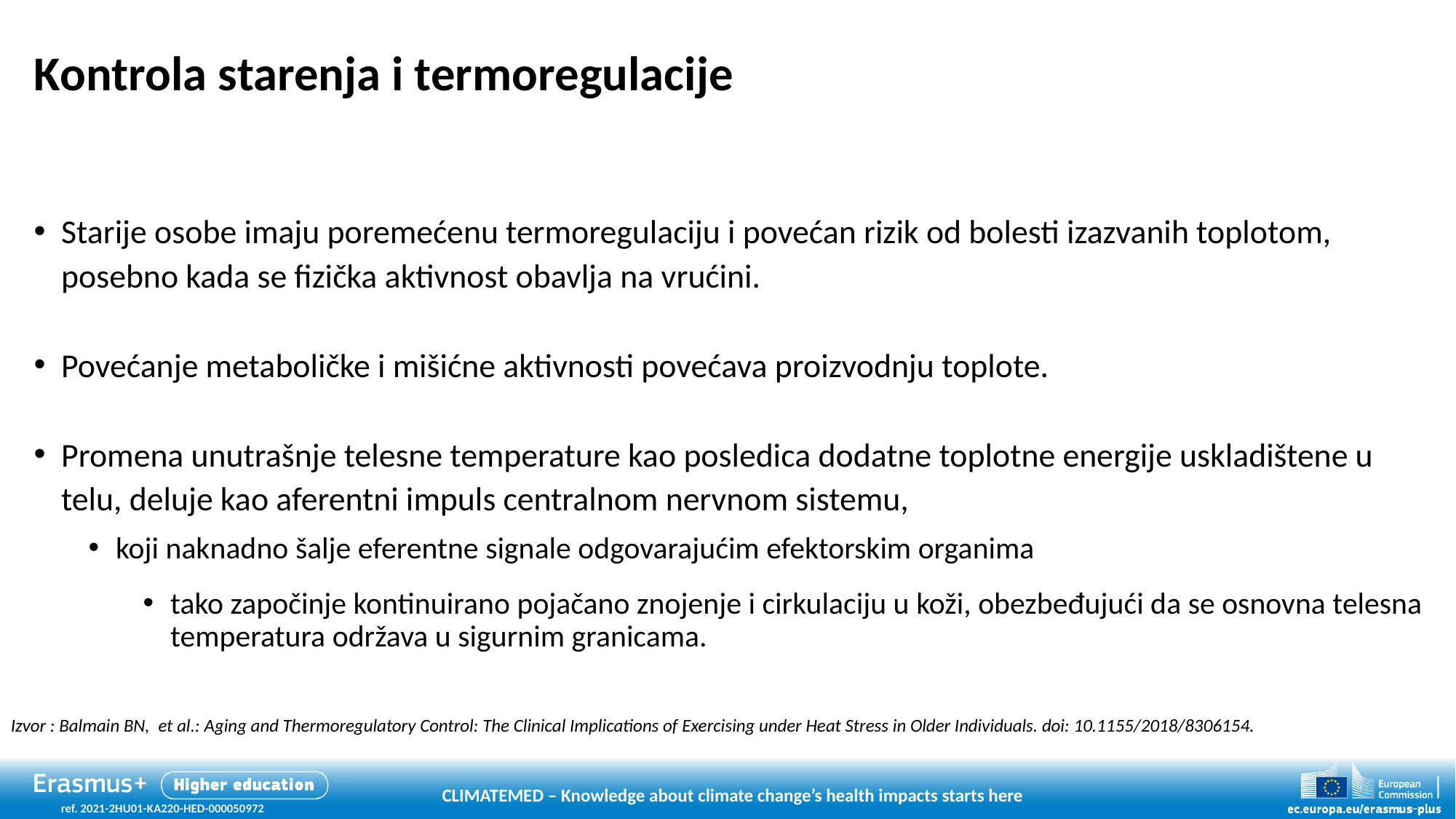

# Kontrola starenja i termoregulacije
Starije osobe imaju poremećenu termoregulaciju i povećan rizik od bolesti izazvanih toplotom, posebno kada se fizička aktivnost obavlja na vrućini.
Povećanje metaboličke i mišićne aktivnosti povećava proizvodnju toplote.
Promena unutrašnje telesne temperature kao posledica dodatne toplotne energije uskladištene u telu, deluje kao aferentni impuls centralnom nervnom sistemu,
koji naknadno šalje eferentne signale odgovarajućim efektorskim organima
tako započinje kontinuirano pojačano znojenje i cirkulaciju u koži, obezbeđujući da se osnovna telesna temperatura održava u sigurnim granicama.

Izvor : Balmain BN,  et al.: Aging and Thermoregulatory Control: The Clinical Implications of Exercising under Heat Stress in Older Individuals. doi: 10.1155/2018/8306154.